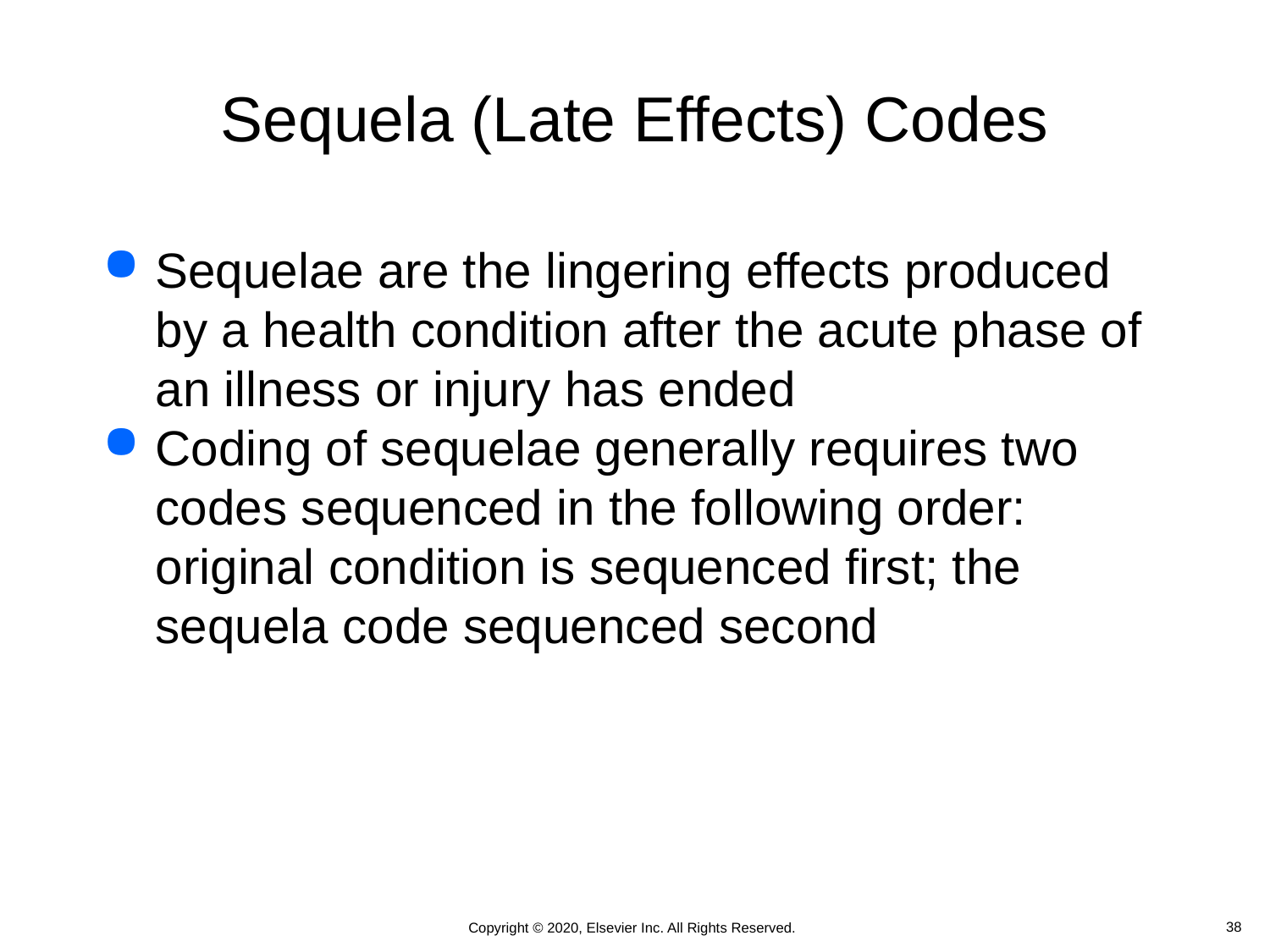

# Sequela (Late Effects) Codes
Sequelae are the lingering effects produced by a health condition after the acute phase of an illness or injury has ended
Coding of sequelae generally requires two codes sequenced in the following order: original condition is sequenced first; the sequela code sequenced second

 38